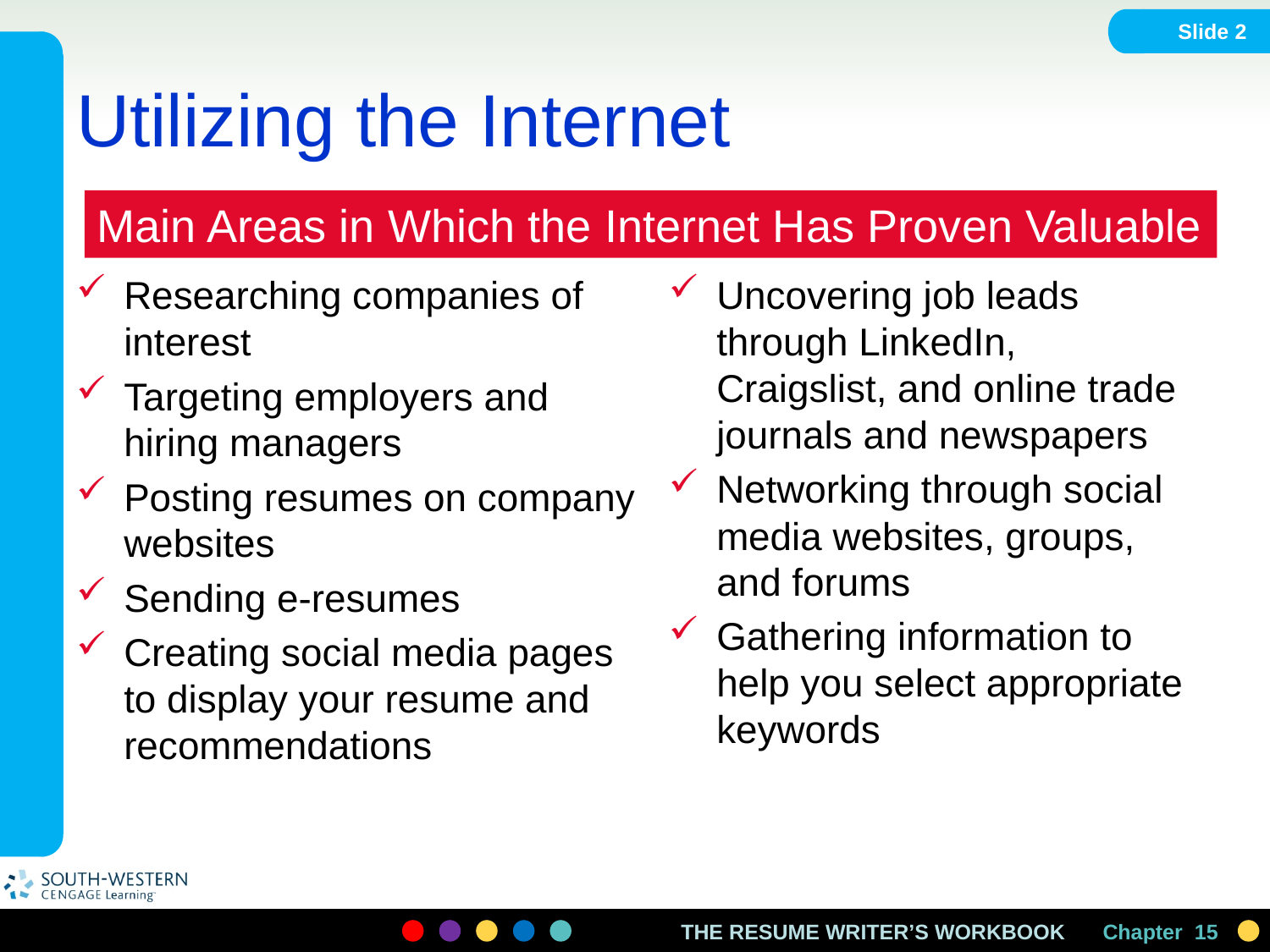

Slide 2
# Utilizing the Internet
Main Areas in Which the Internet Has Proven Valuable
Researching companies of interest
Targeting employers and hiring managers
Posting resumes on company websites
Sending e-resumes
Creating social media pages to display your resume and recommendations
Uncovering job leads through LinkedIn, Craigslist, and online trade journals and newspapers
Networking through social media websites, groups, and forums
Gathering information to help you select appropriate keywords
Chapter  15